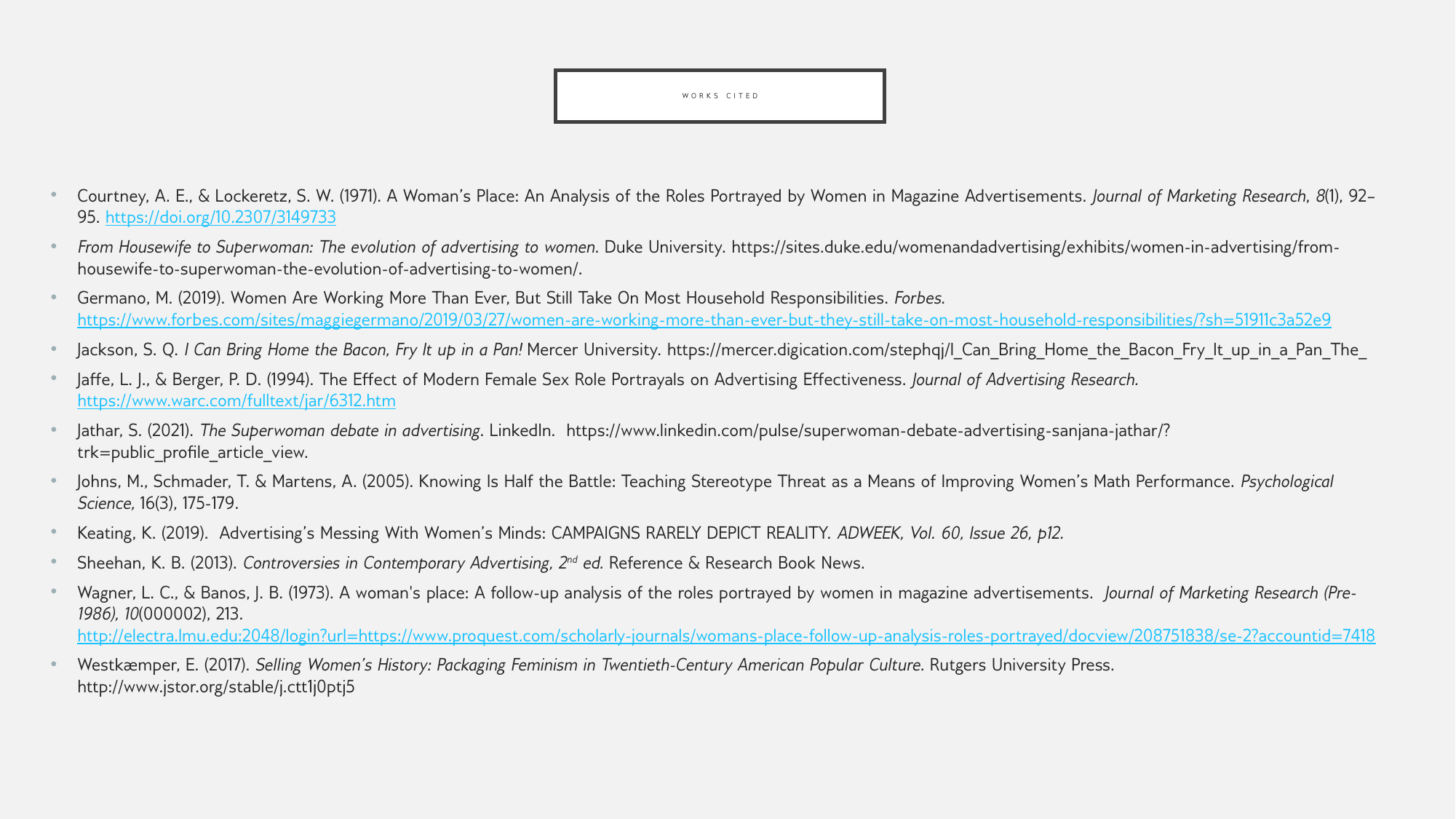

# Works cited
Courtney, A. E., & Lockeretz, S. W. (1971). A Woman’s Place: An Analysis of the Roles Portrayed by Women in Magazine Advertisements. Journal of Marketing Research, 8(1), 92–95. https://doi.org/10.2307/3149733
From Housewife to Superwoman: The evolution of advertising to women. Duke University. https://sites.duke.edu/womenandadvertising/exhibits/women-in-advertising/from-housewife-to-superwoman-the-evolution-of-advertising-to-women/.
Germano, M. (2019). Women Are Working More Than Ever, But Still Take On Most Household Responsibilities. Forbes. https://www.forbes.com/sites/maggiegermano/2019/03/27/women-are-working-more-than-ever-but-they-still-take-on-most-household-responsibilities/?sh=51911c3a52e9
Jackson, S. Q. I Can Bring Home the Bacon, Fry It up in a Pan! Mercer University. https://mercer.digication.com/stephqj/I_Can_Bring_Home_the_Bacon_Fry_It_up_in_a_Pan_The_
Jaffe, L. J., & Berger, P. D. (1994). The Effect of Modern Female Sex Role Portrayals on Advertising Effectiveness. Journal of Advertising Research. https://www.warc.com/fulltext/jar/6312.htm
Jathar, S. (2021). The Superwoman debate in advertising. LinkedIn.  https://www.linkedin.com/pulse/superwoman-debate-advertising-sanjana-jathar/?trk=public_profile_article_view.
Johns, M., Schmader, T. & Martens, A. (2005). Knowing Is Half the Battle: Teaching Stereotype Threat as a Means of Improving Women’s Math Performance. Psychological Science, 16(3), 175-179.
Keating, K. (2019).  Advertising’s Messing With Women’s Minds: CAMPAIGNS RARELY DEPICT REALITY. ADWEEK, Vol. 60, Issue 26, p12.
Sheehan, K. B. (2013). Controversies in Contemporary Advertising, 2nd ed. Reference & Research Book News.
Wagner, L. C., & Banos, J. B. (1973). A woman's place: A follow-up analysis of the roles portrayed by women in magazine advertisements.  Journal of Marketing Research (Pre-1986), 10(000002), 213. http://electra.lmu.edu:2048/login?url=https://www.proquest.com/scholarly-journals/womans-place-follow-up-analysis-roles-portrayed/docview/208751838/se-2?accountid=7418
Westkaemper, E. (2017). Selling Women’s History: Packaging Feminism in Twentieth-Century American Popular Culture. Rutgers University Press. http://www.jstor.org/stable/j.ctt1j0ptj5